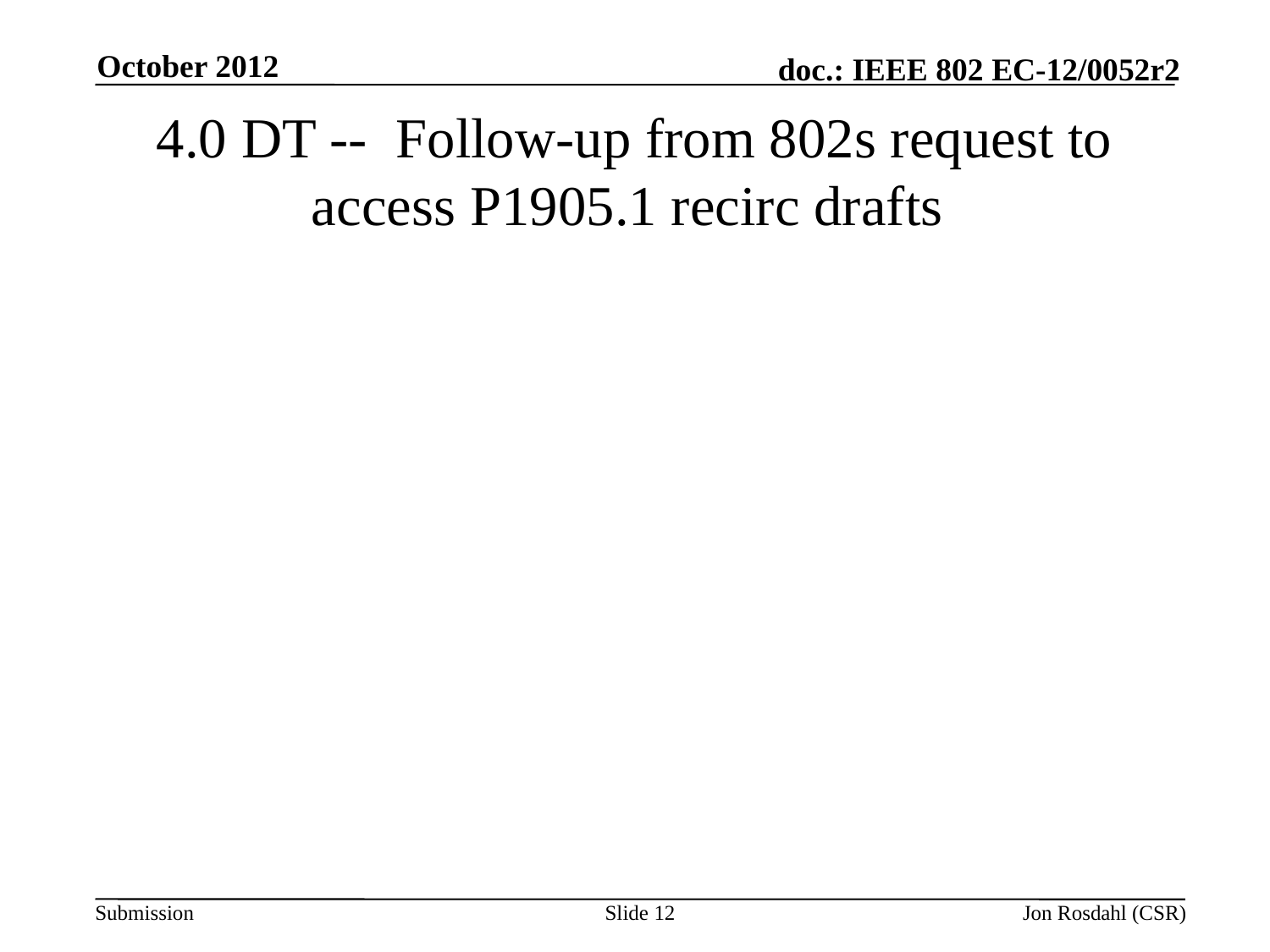

October 2012
# 4.0 DT --  Follow-up from 802s request to access P1905.1 recirc drafts

Slide 12
Jon Rosdahl (CSR)